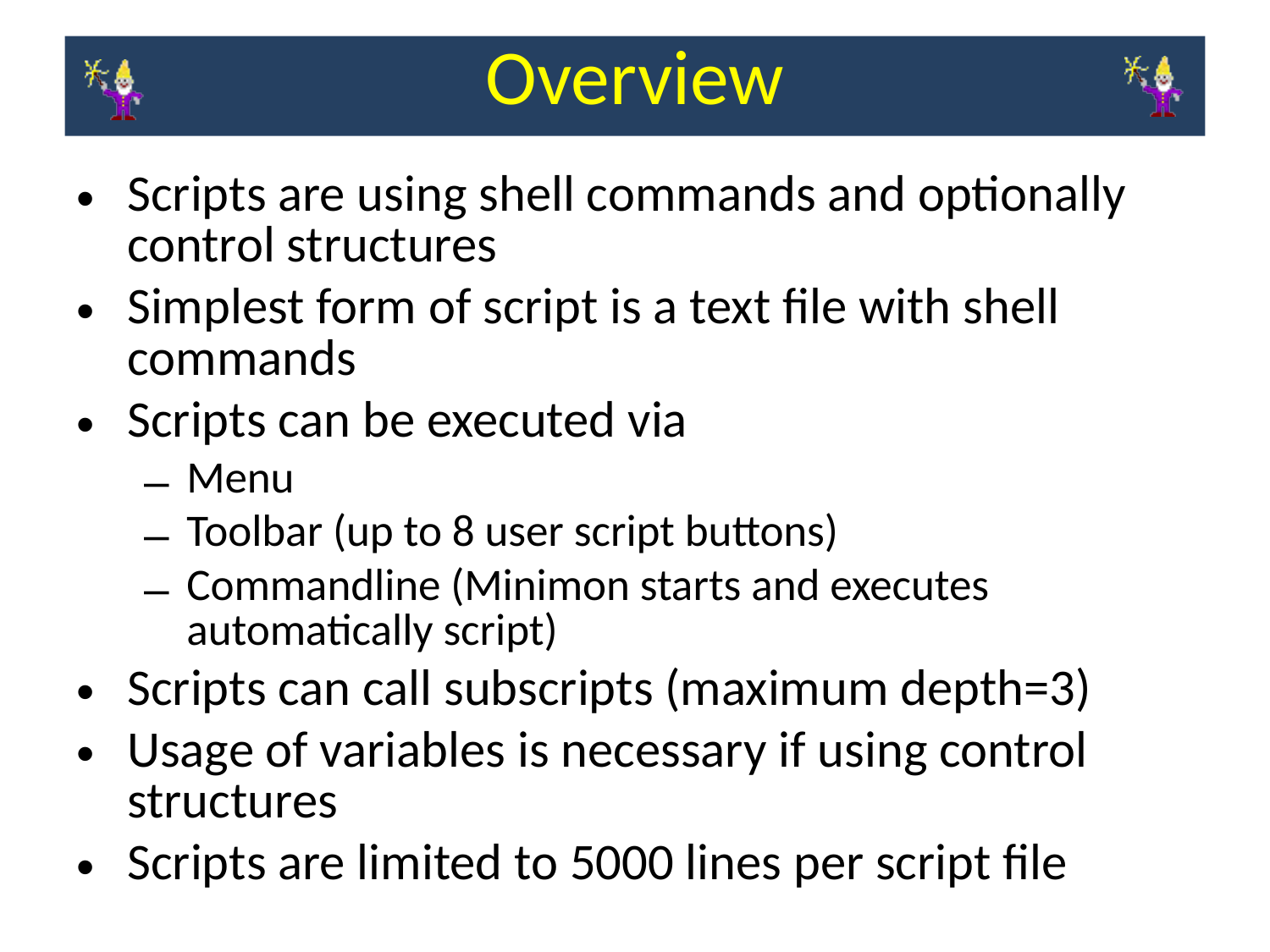

Overview
Scripts are using shell commands and optionally control structures
Simplest form of script is a text file with shell commands
Scripts can be executed via
Menu
Toolbar (up to 8 user script buttons)
Commandline (Minimon starts and executes automatically script)
Scripts can call subscripts (maximum depth=3)
Usage of variables is necessary if using control structures
Scripts are limited to 5000 lines per script file